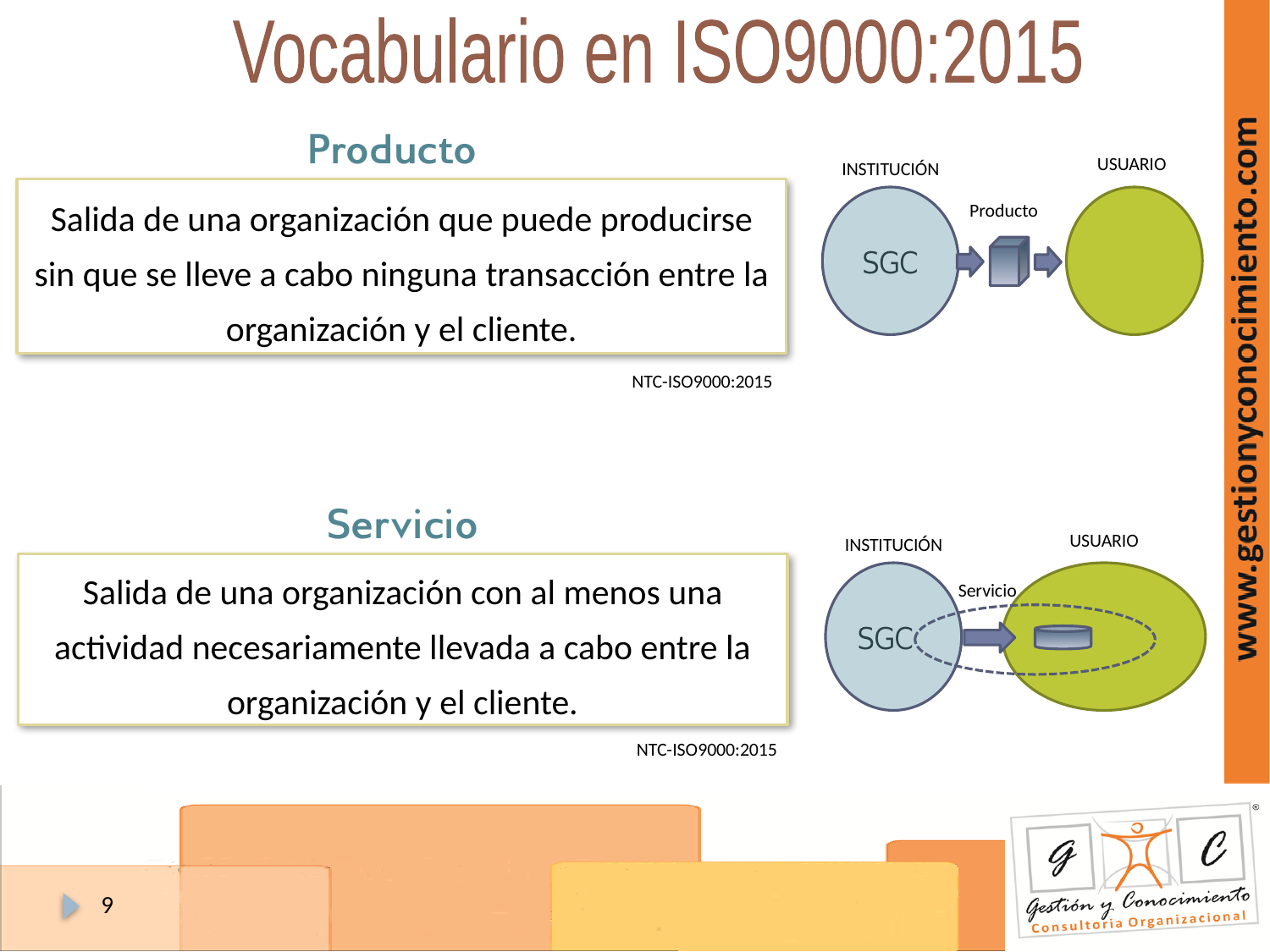

Vocabulario en ISO9000:2015
Producto
USUARIO
INSTITUCIÓN
Salida de una organización que puede producirse sin que se lleve a cabo ninguna transacción entre la organización y el cliente.
Producto
SGC

NTC-ISO9000:2015
Servicio
USUARIO
INSTITUCIÓN
Salida de una organización con al menos una actividad necesariamente llevada a cabo entre la organización y el cliente.
SGC

Servicio

NTC-ISO9000:2015
9